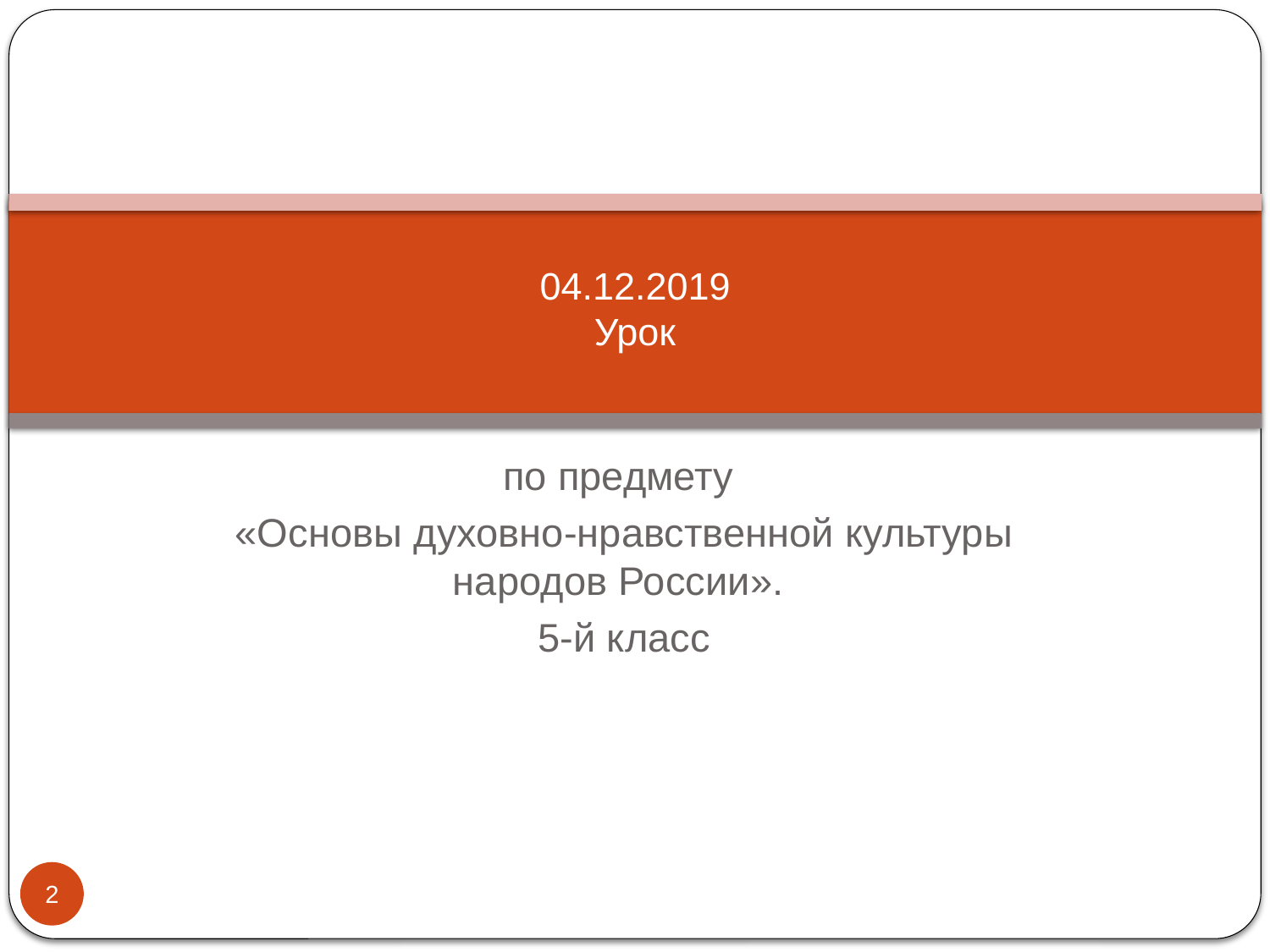

# 04.12.2019 Урок
по предмету
«Основы духовно-нравственной культуры народов России».
5-й класс
2